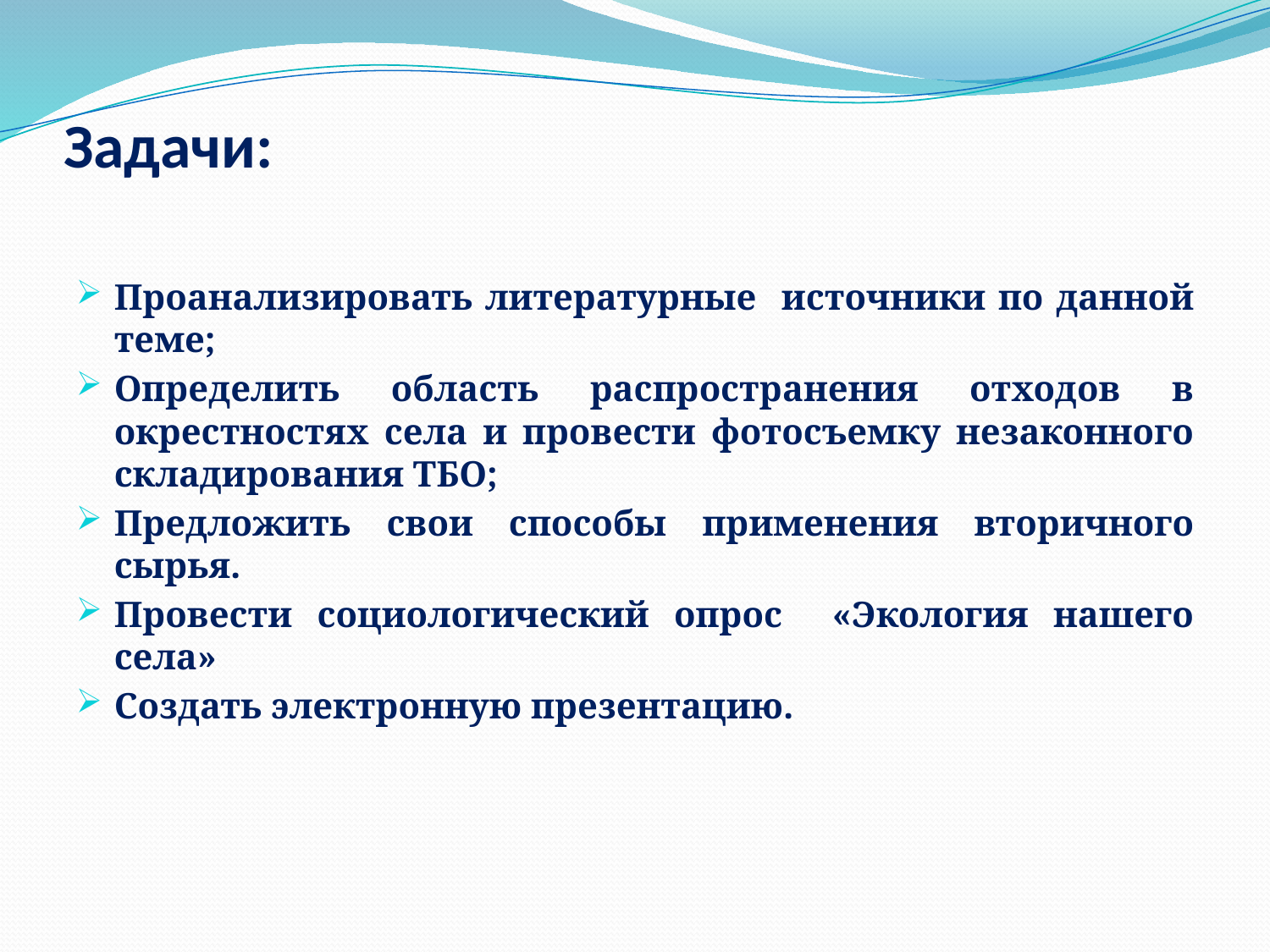

# Задачи:
Проанализировать литературные  источники по данной теме;
Определить область распространения отходов в окрестностях села и провести фотосъемку незаконного складирования ТБО;
Предложить свои способы применения вторичного сырья.
Провести социологический опрос  «Экология нашего села»
Создать электронную презентацию.